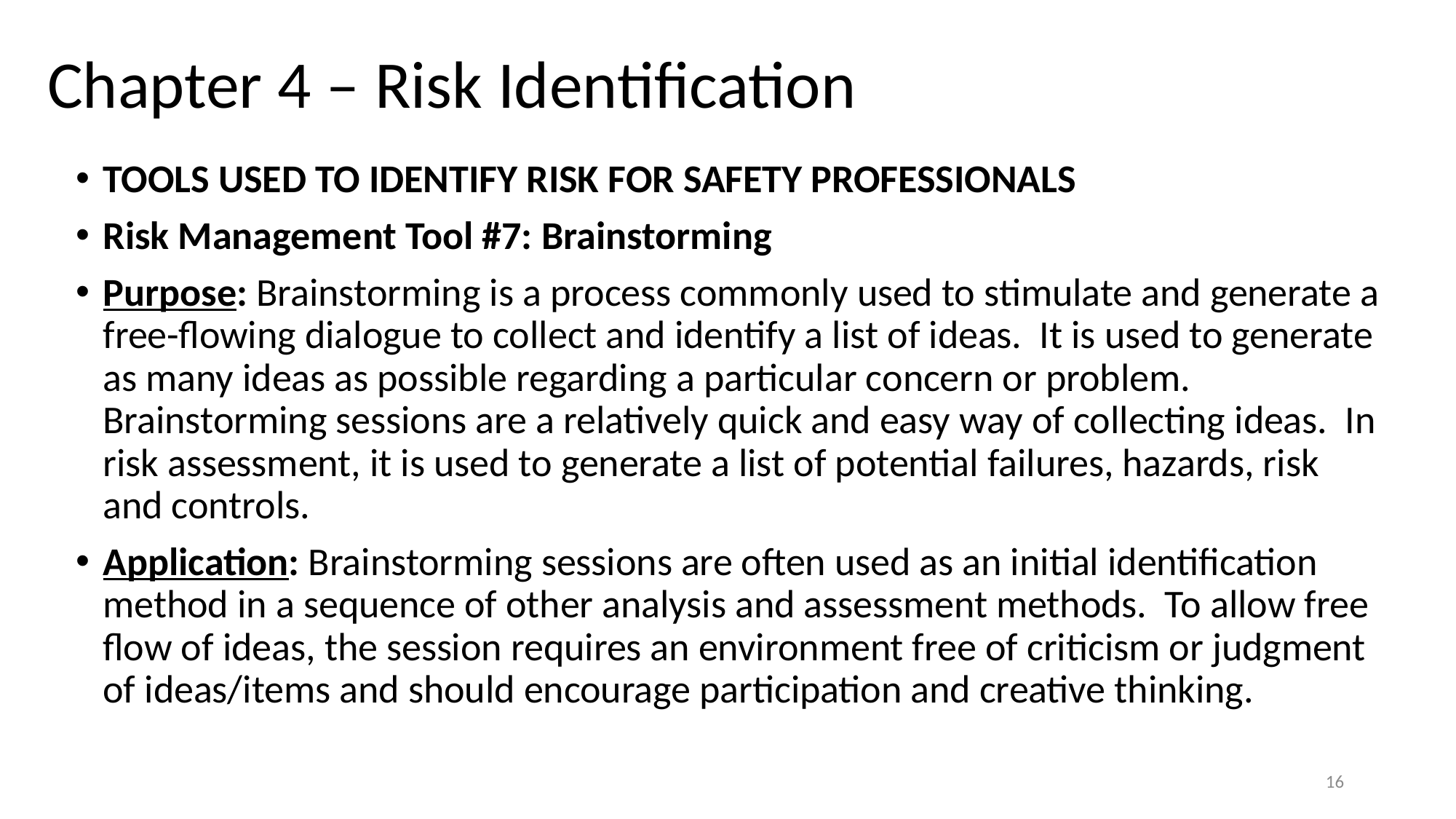

# Chapter 4 – Risk Identification
TOOLS USED TO IDENTIFY RISK FOR SAFETY PROFESSIONALS
Risk Management Tool #7: Brainstorming
Purpose: Brainstorming is a process commonly used to stimulate and generate a free-flowing dialogue to collect and identify a list of ideas.  It is used to generate as many ideas as possible regarding a particular concern or problem.  Brainstorming sessions are a relatively quick and easy way of collecting ideas.  In risk assessment, it is used to generate a list of potential failures, hazards, risk and controls.
Application: Brainstorming sessions are often used as an initial identification method in a sequence of other analysis and assessment methods.  To allow free flow of ideas, the session requires an environment free of criticism or judgment of ideas/items and should encourage participation and creative thinking.

16